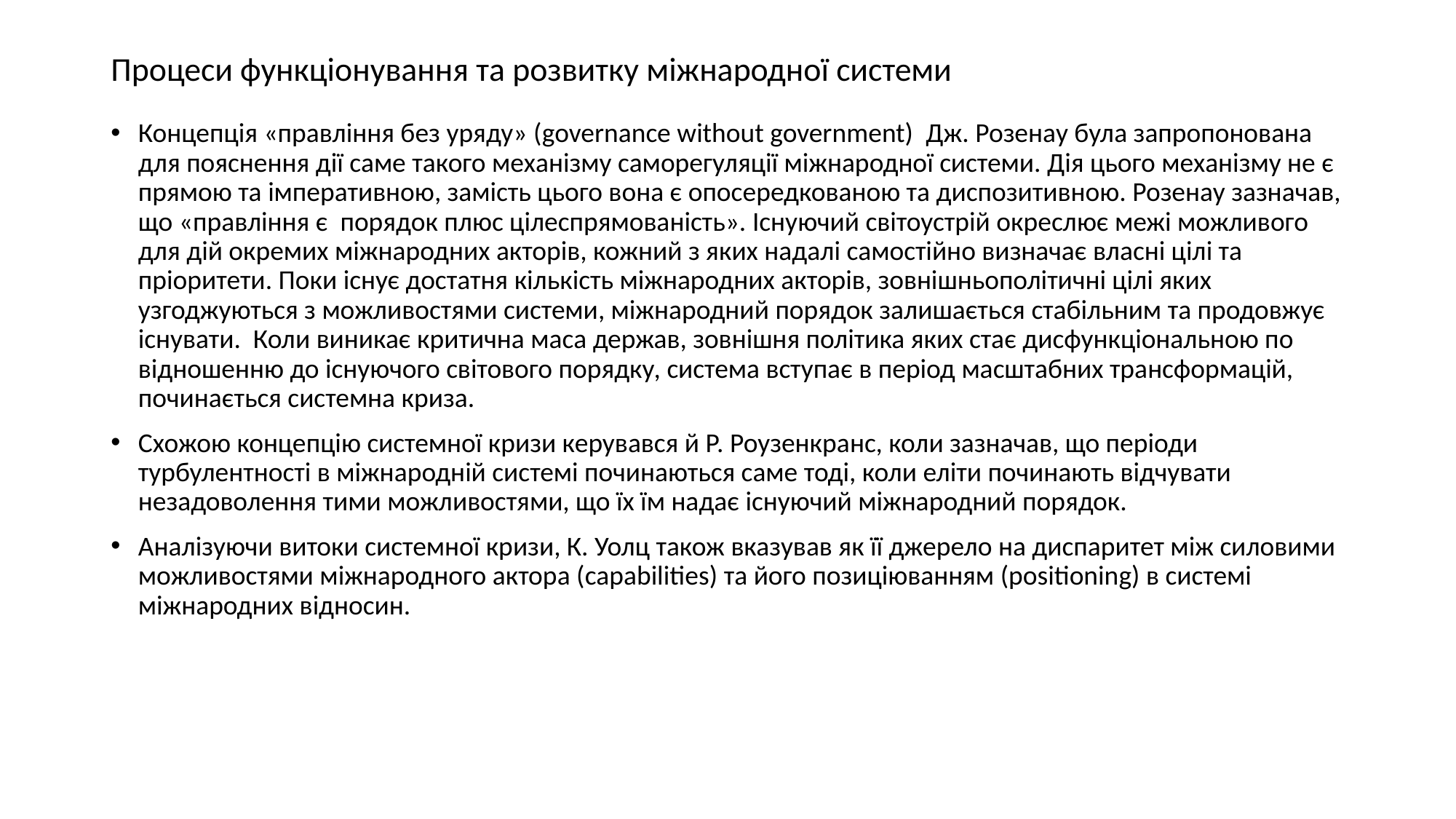

# Процеси функціонування та розвитку міжнародної системи
Концепція «правління без уряду» (governance without government)  Дж. Розенау була запропонована для пояснення дії саме такого механізму саморегуляції міжнародної системи. Дія цього механізму не є прямою та імперативною, замість цього вона є опосередкованою та диспозитивною. Розенау зазначав, що «правління є  порядок плюс цілеспрямованість». Існуючий світоустрій окреслює межі можливого для дій окремих міжнародних акторів, кожний з яких надалі самостійно визначає власні цілі та пріоритети. Поки існує достатня кількість міжнародних акторів, зовнішньополітичні цілі яких узгоджуються з можливостями системи, міжнародний порядок залишається стабільним та продовжує існувати.  Коли виникає критична маса держав, зовнішня політика яких стає дисфункціональною по відношенню до існуючого світового порядку, система вступає в період масштабних трансформацій, починається системна криза.
Схожою концепцію системної кризи керувався й Р. Роузенкранс, коли зазначав, що періоди турбулентності в міжнародній системі починаються саме тоді, коли еліти починають відчувати незадоволення тими можливостями, що їх їм надає існуючий міжнародний порядок.
Аналізуючи витоки системної кризи, К. Уолц також вказував як її джерело на диспаритет між силовими можливостями міжнародного актора (capabilities) та його позиціюванням (positioning) в системі міжнародних відносин.